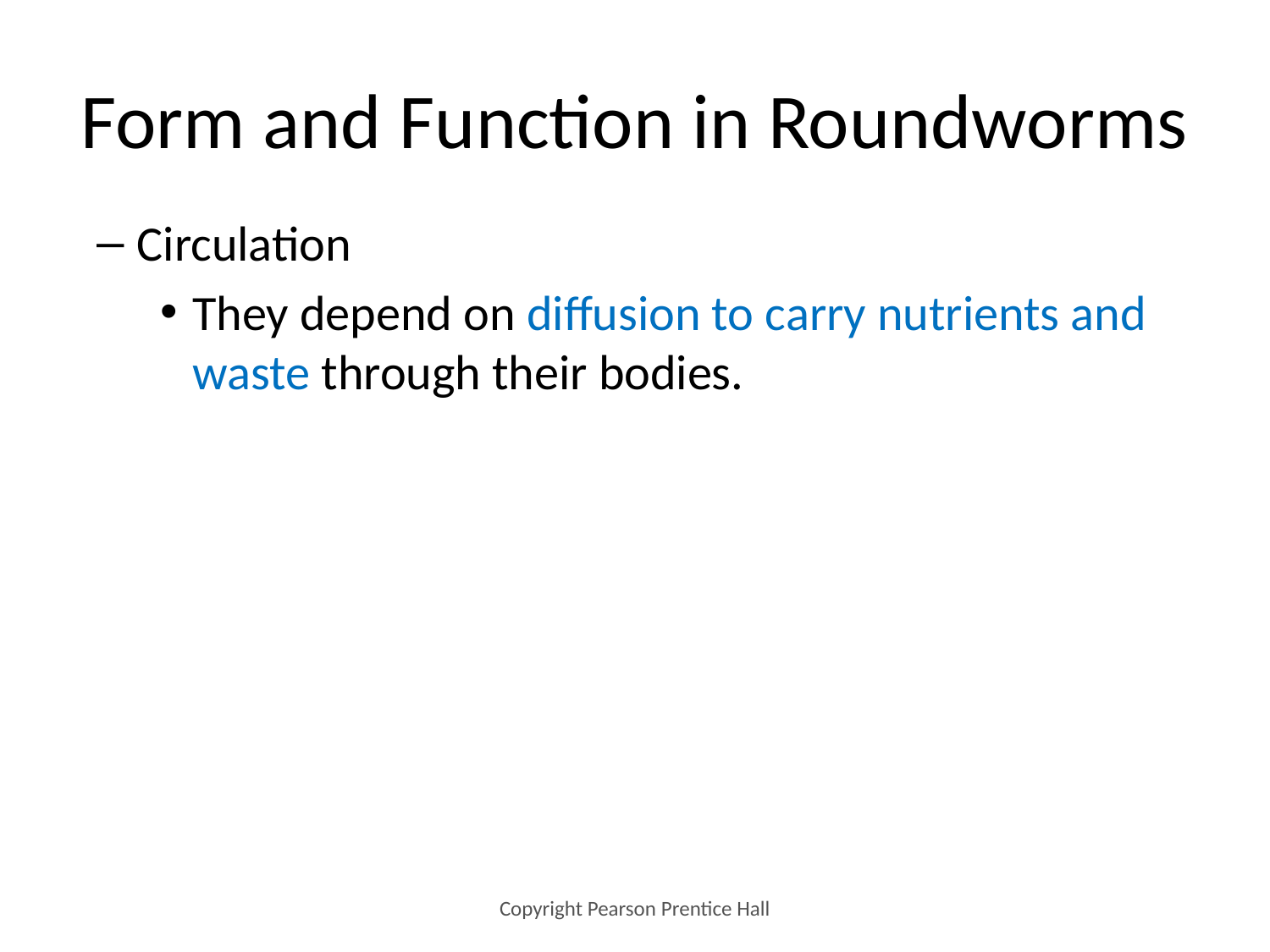

# Form and Function in Roundworms
Circulation
They depend on diffusion to carry nutrients and waste through their bodies.

Copyright Pearson Prentice Hall